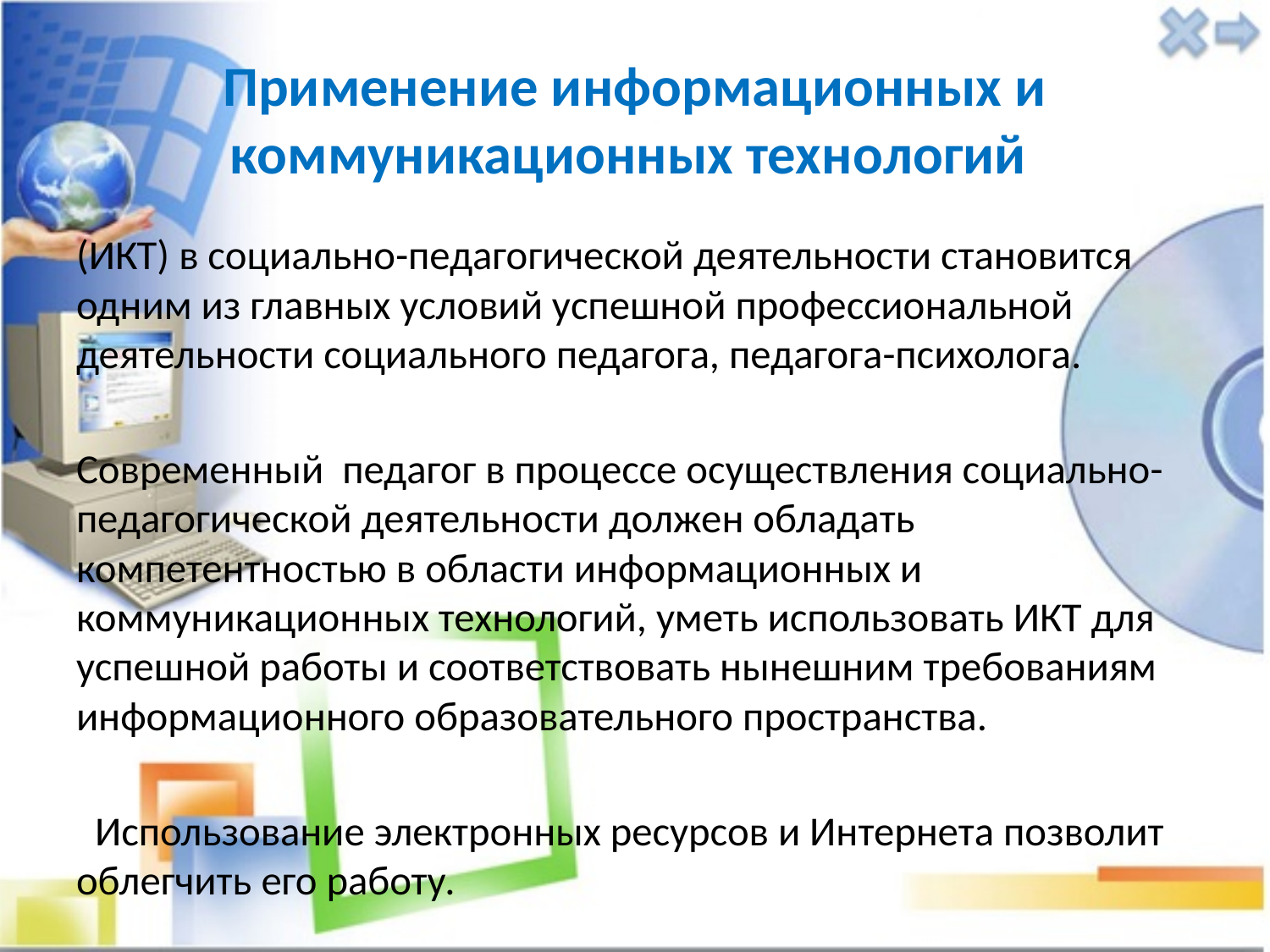

# Применение информационных и коммуникационных технологий
(ИКТ) в социально-педагогической деятельности становится одним из главных условий успешной профессиональной деятельности социального педагога, педагога-психолога.

Современный  педагог в процессе осуществления социально-педагогической деятельности должен обладать компетентностью в области информационных и коммуникационных технологий, уметь использовать ИКТ для успешной работы и соответствовать нынешним требованиям информационного образовательного пространства.

  Использование электронных ресурсов и Интернета позволит  облегчить его работу.